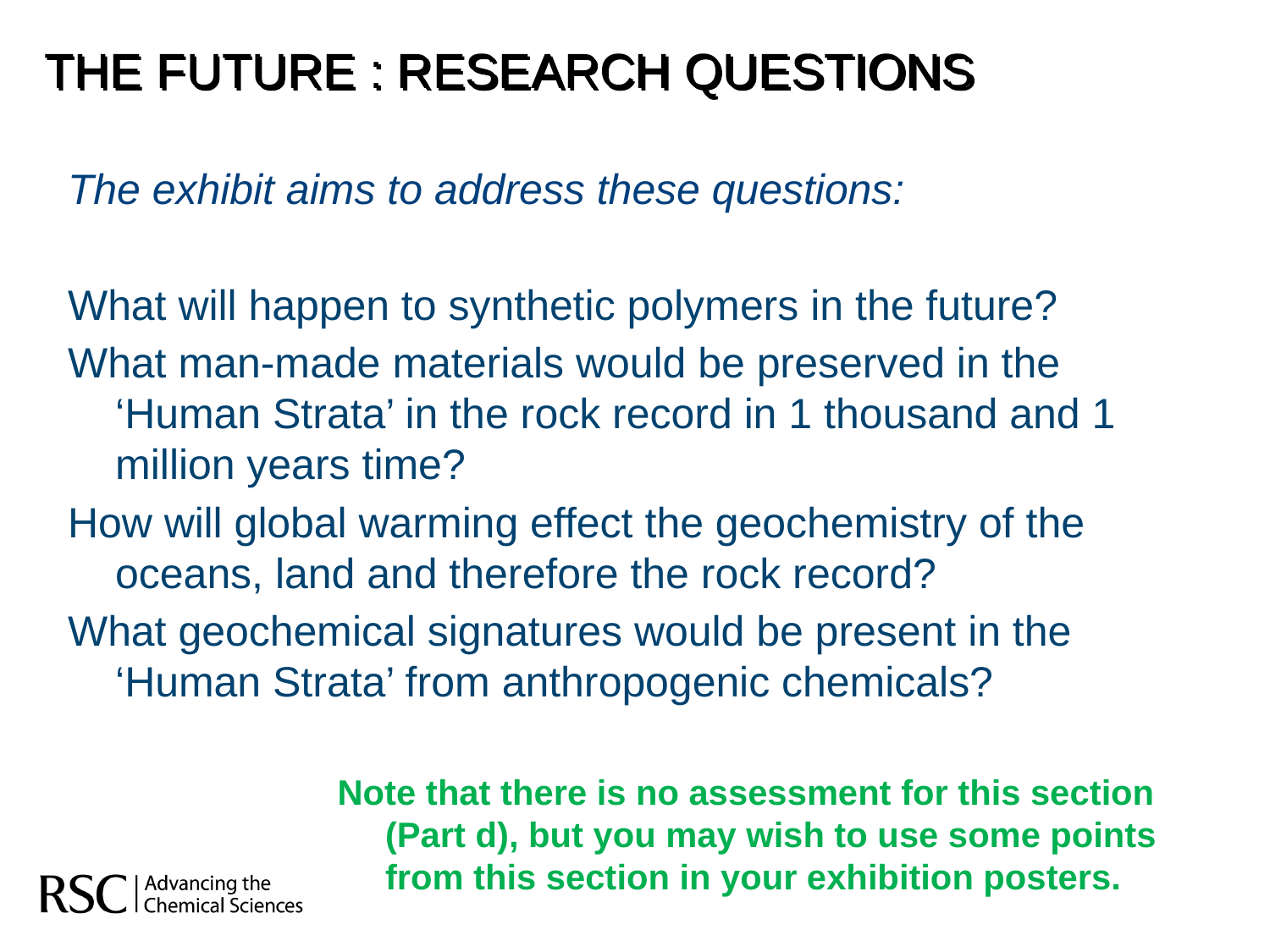

THE FUTURE : RESEARCH QUESTIONS
The exhibit aims to address these questions:

What will happen to synthetic polymers in the future?
What man-made materials would be preserved in the ‘Human Strata’ in the rock record in 1 thousand and 1 million years time?
How will global warming effect the geochemistry of the oceans, land and therefore the rock record?
What geochemical signatures would be present in the ‘Human Strata’ from anthropogenic chemicals?

Note that there is no assessment for this section (Part d), but you may wish to use some points from this section in your exhibition posters.